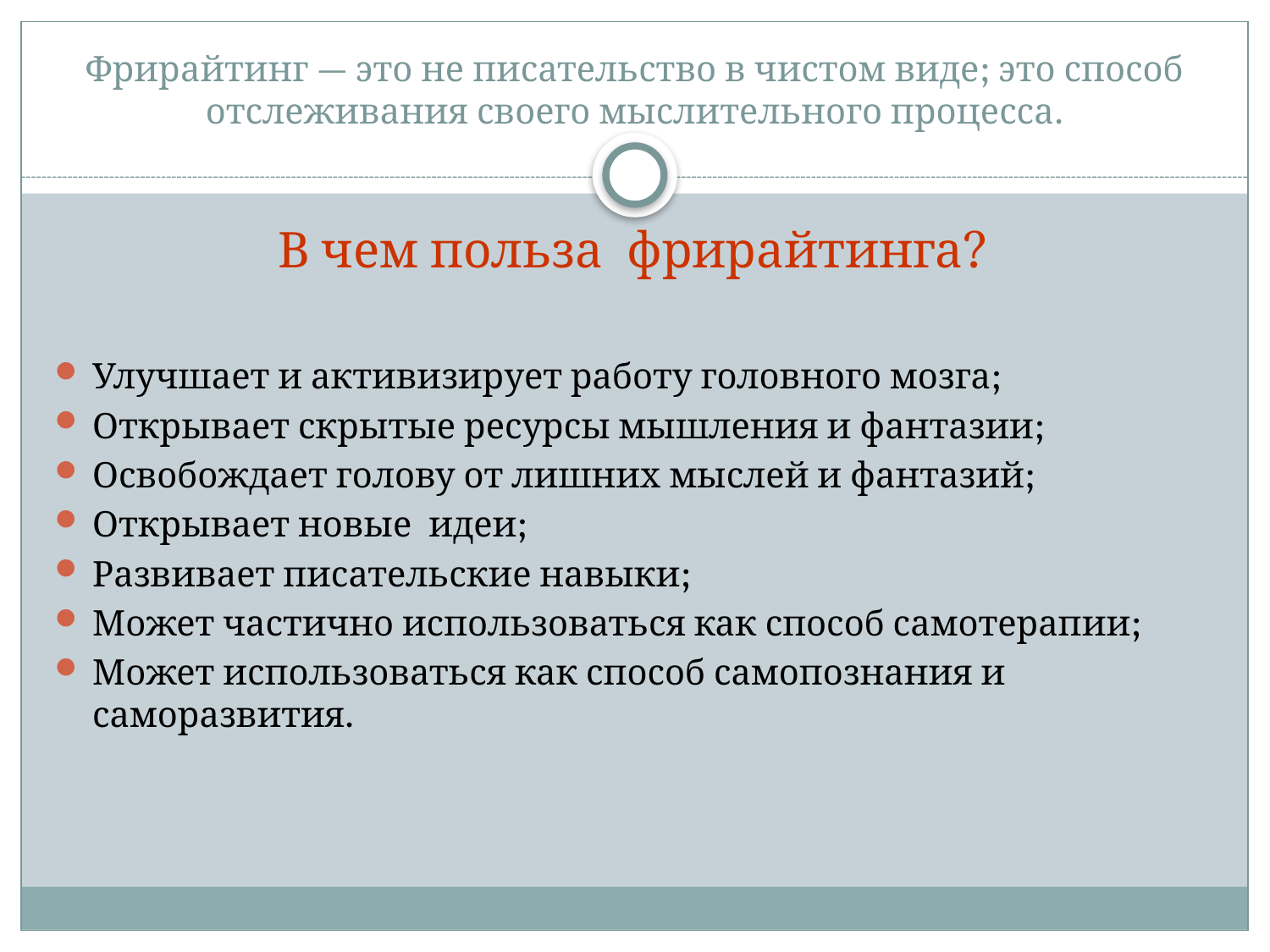

# Фрирайтинг — это не писательство в чистом виде; это способ отслеживания своего мыслительного процесса.
В чем польза  фрирайтинга?

Улучшает и активизирует работу головного мозга;
Открывает скрытые ресурсы мышления и фантазии;
Освобождает голову от лишних мыслей и фантазий;
Открывает новые  идеи;
Развивает писательские навыки;
Может частично использоваться как способ самотерапии;
Может использоваться как способ самопознания и саморазвития.